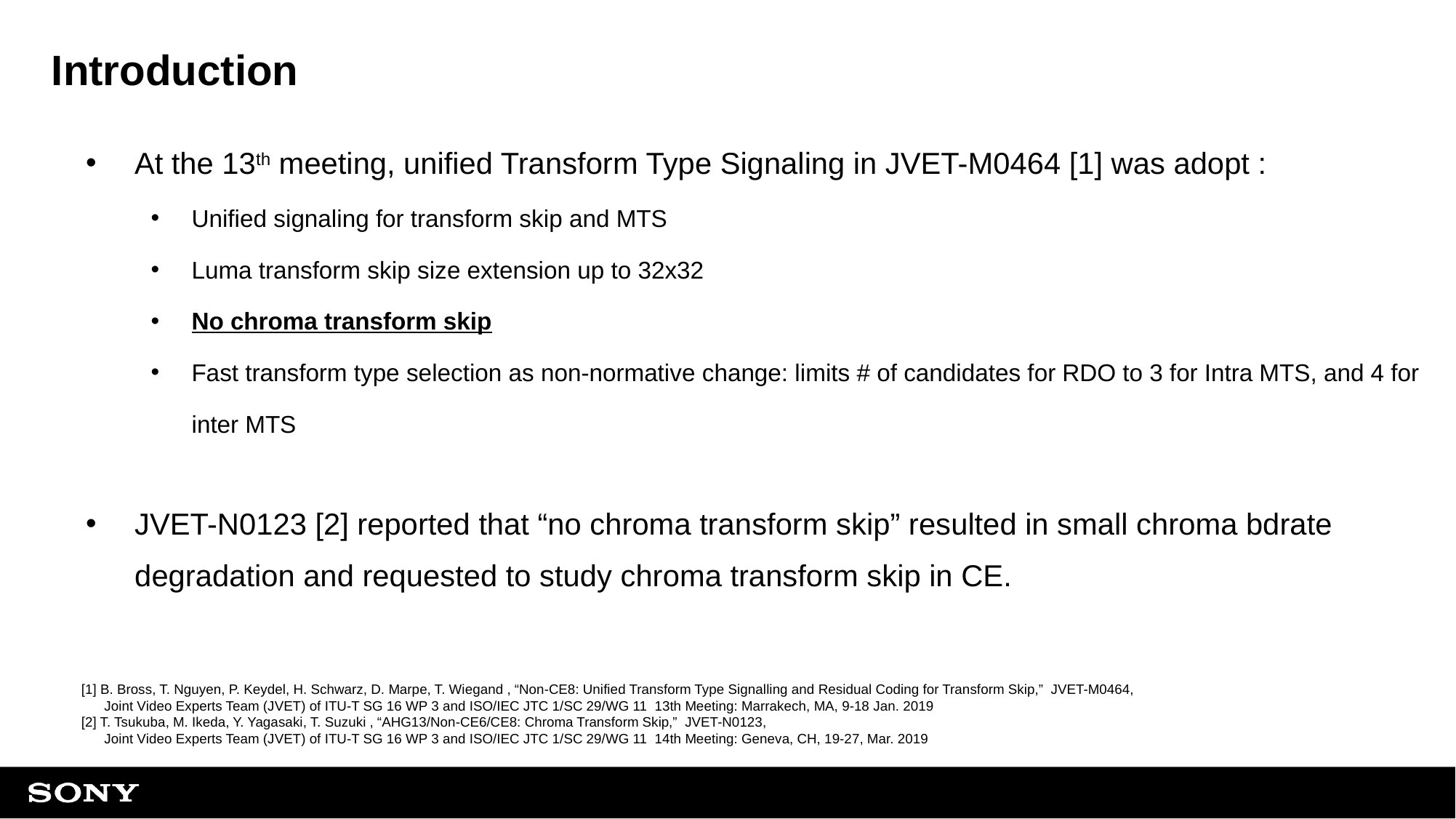

# Introduction
At the 13th meeting, unified Transform Type Signaling in JVET-M0464 [1] was adopt :
Unified signaling for transform skip and MTS
Luma transform skip size extension up to 32x32
No chroma transform skip
Fast transform type selection as non-normative change: limits # of candidates for RDO to 3 for Intra MTS, and 4 for inter MTS

JVET-N0123 [2] reported that “no chroma transform skip” resulted in small chroma bdrate degradation and requested to study chroma transform skip in CE.
[1] B. Bross, T. Nguyen, P. Keydel, H. Schwarz, D. Marpe, T. Wiegand , “Non-CE8: Unified Transform Type Signalling and Residual Coding for Transform Skip,”  JVET-M0464,
      Joint Video Experts Team (JVET) of ITU-T SG 16 WP 3 and ISO/IEC JTC 1/SC 29/WG 11  13th Meeting: Marrakech, MA, 9-18 Jan. 2019
[2] T. Tsukuba, M. Ikeda, Y. Yagasaki, T. Suzuki , “AHG13/Non-CE6/CE8: Chroma Transform Skip,”  JVET-N0123,
      Joint Video Experts Team (JVET) of ITU-T SG 16 WP 3 and ISO/IEC JTC 1/SC 29/WG 11  14th Meeting: Geneva, CH, 19-27, Mar. 2019